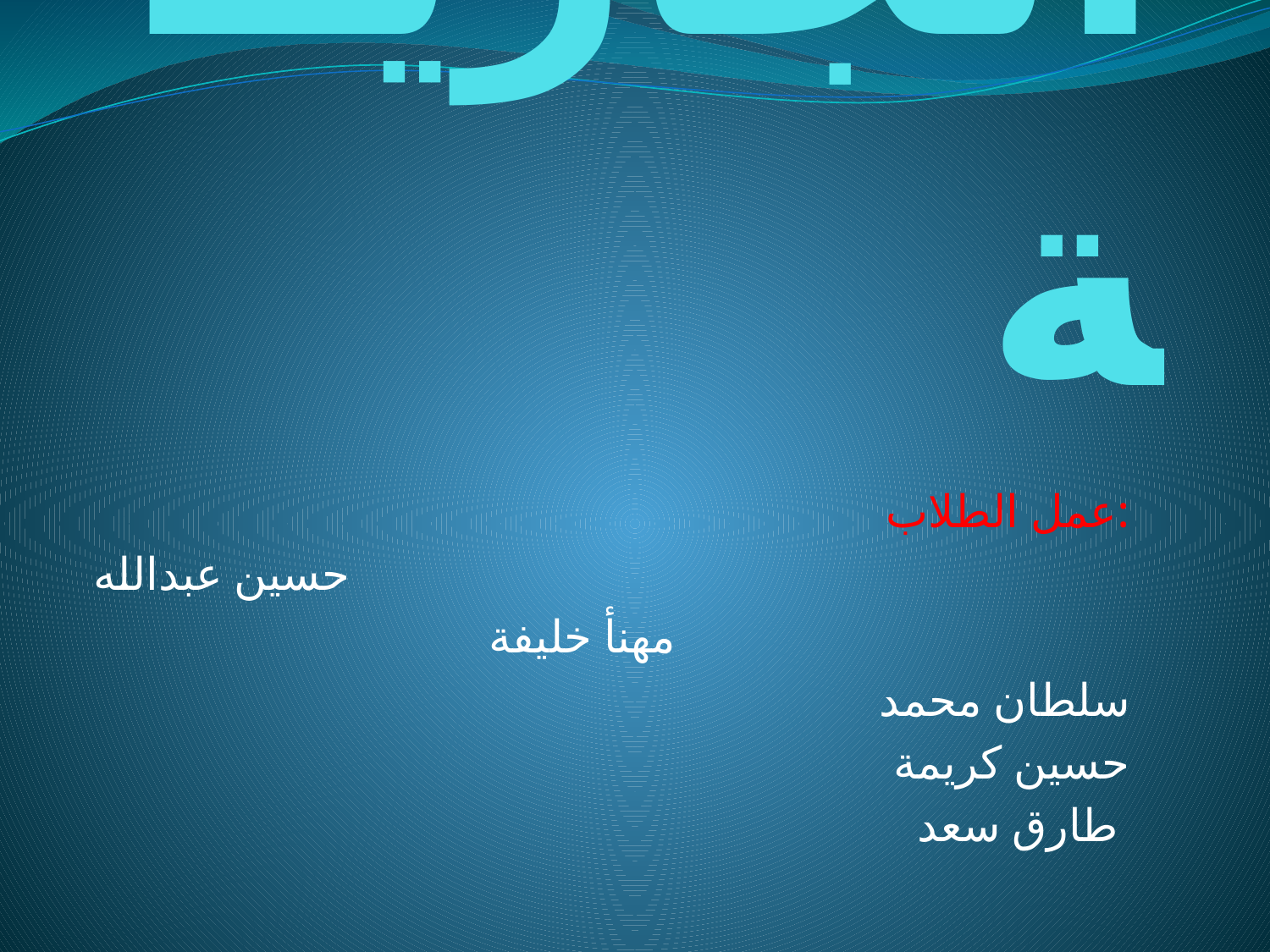

# المياه الجاريــة
عمل الطلاب:
حسين عبدالله
مهنأ خليفة
سلطان محمد
حسين كريمة
طارق سعد